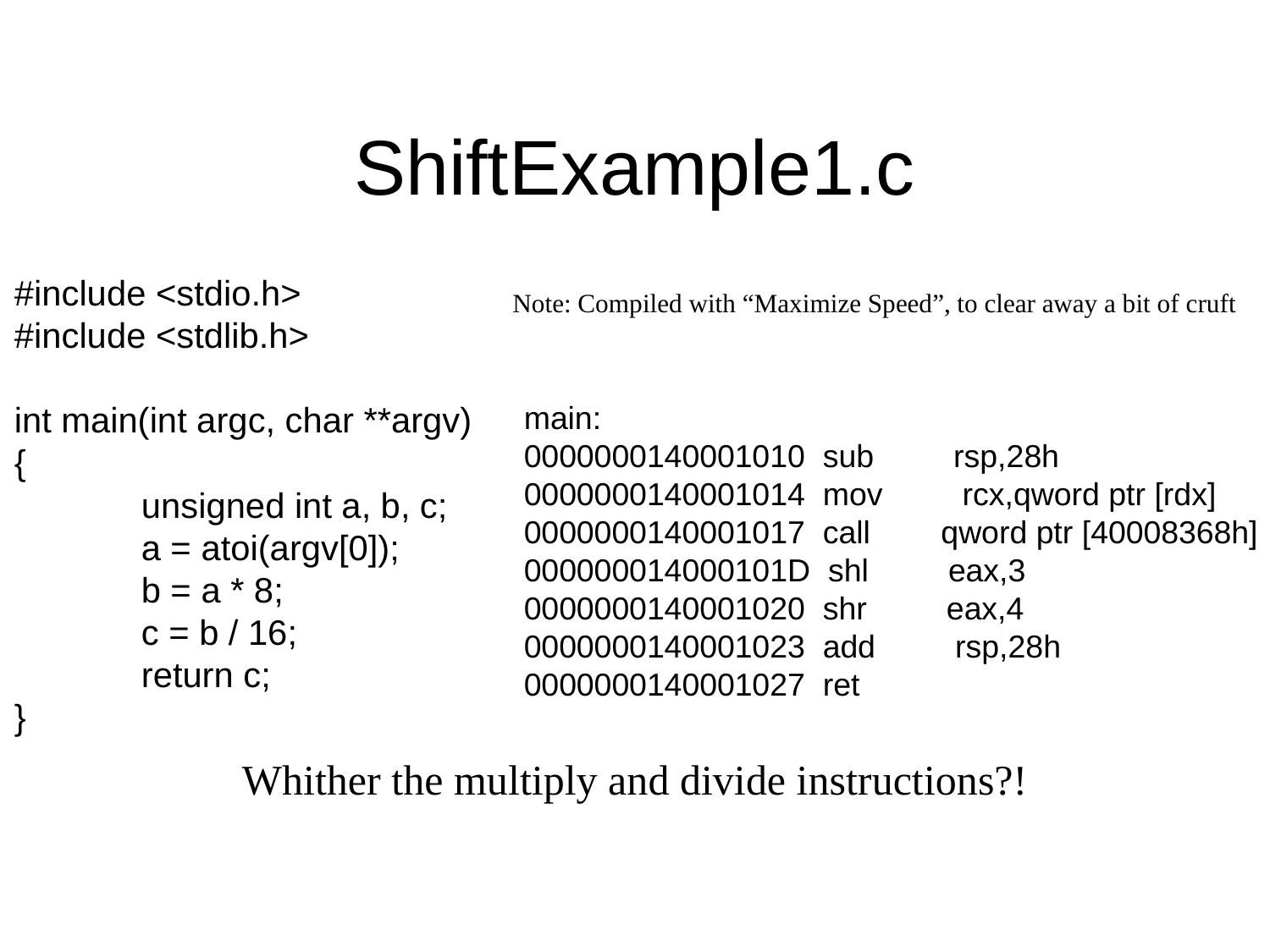

ShiftExample1.c
#include <stdio.h>
#include <stdlib.h>

int main(int argc, char **argv)
{
	unsigned int a, b, c;
	a = atoi(argv[0]);
	b = a * 8;
	c = b / 16;
	return c;
}
Note: Compiled with “Maximize Speed”, to clear away a bit of cruft
main:
0000000140001010  sub         rsp,28h
0000000140001014  mov         rcx,qword ptr [rdx]
0000000140001017  call        qword ptr [40008368h]
000000014000101D  shl         eax,3
0000000140001020  shr         eax,4
0000000140001023  add         rsp,28h
0000000140001027  ret
Whither the multiply and divide instructions?!